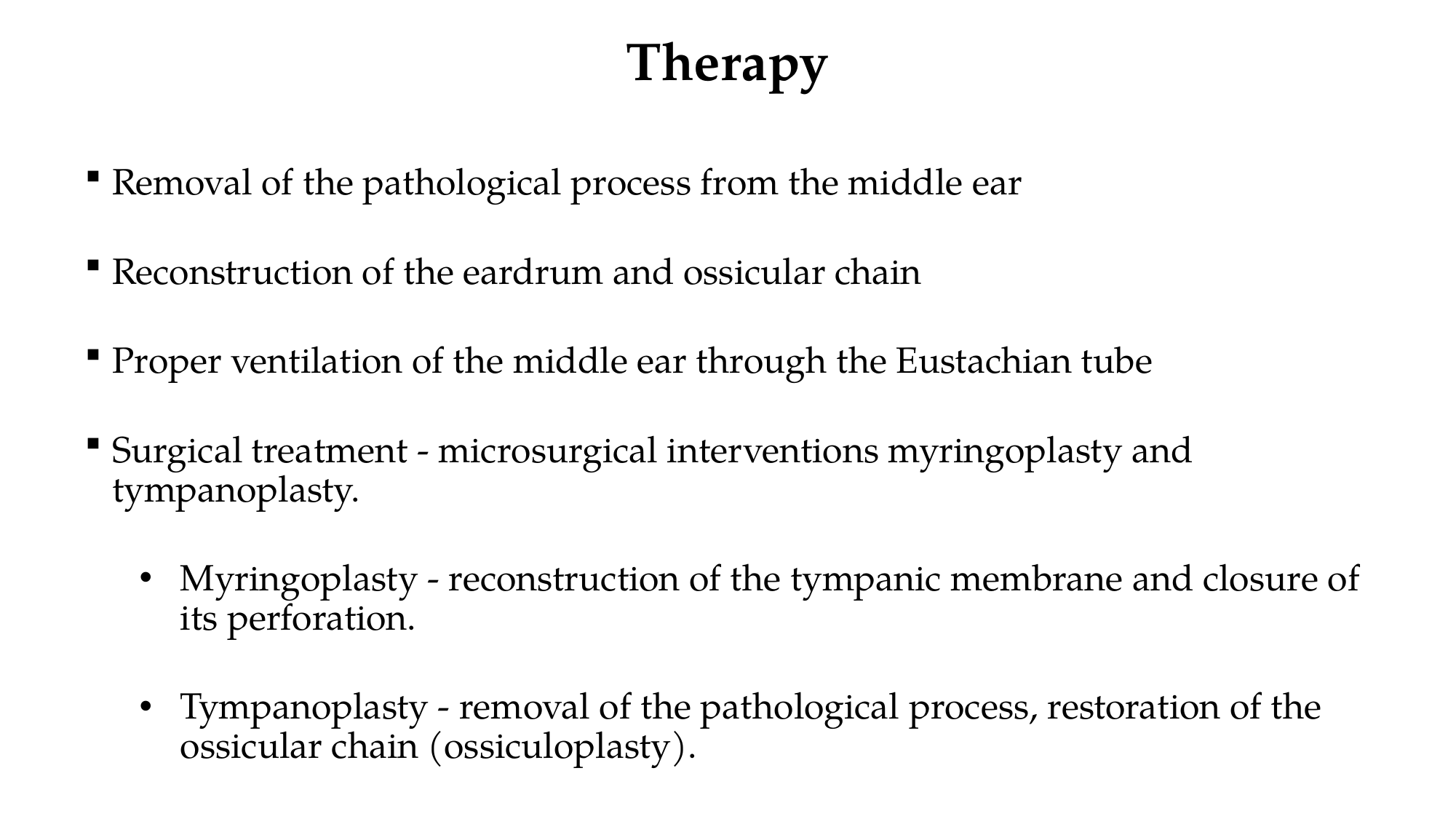

Therapy
Removal of the pathological process from the middle ear

Reconstruction of the eardrum and ossicular chain

Proper ventilation of the middle ear through the Eustachian tube

Surgical treatment - microsurgical interventions myringoplasty and tympanoplasty.

Myringoplasty - reconstruction of the tympanic membrane and closure of its perforation.

Tympanoplasty - removal of the pathological process, restoration of the ossicular chain (ossiculoplasty).